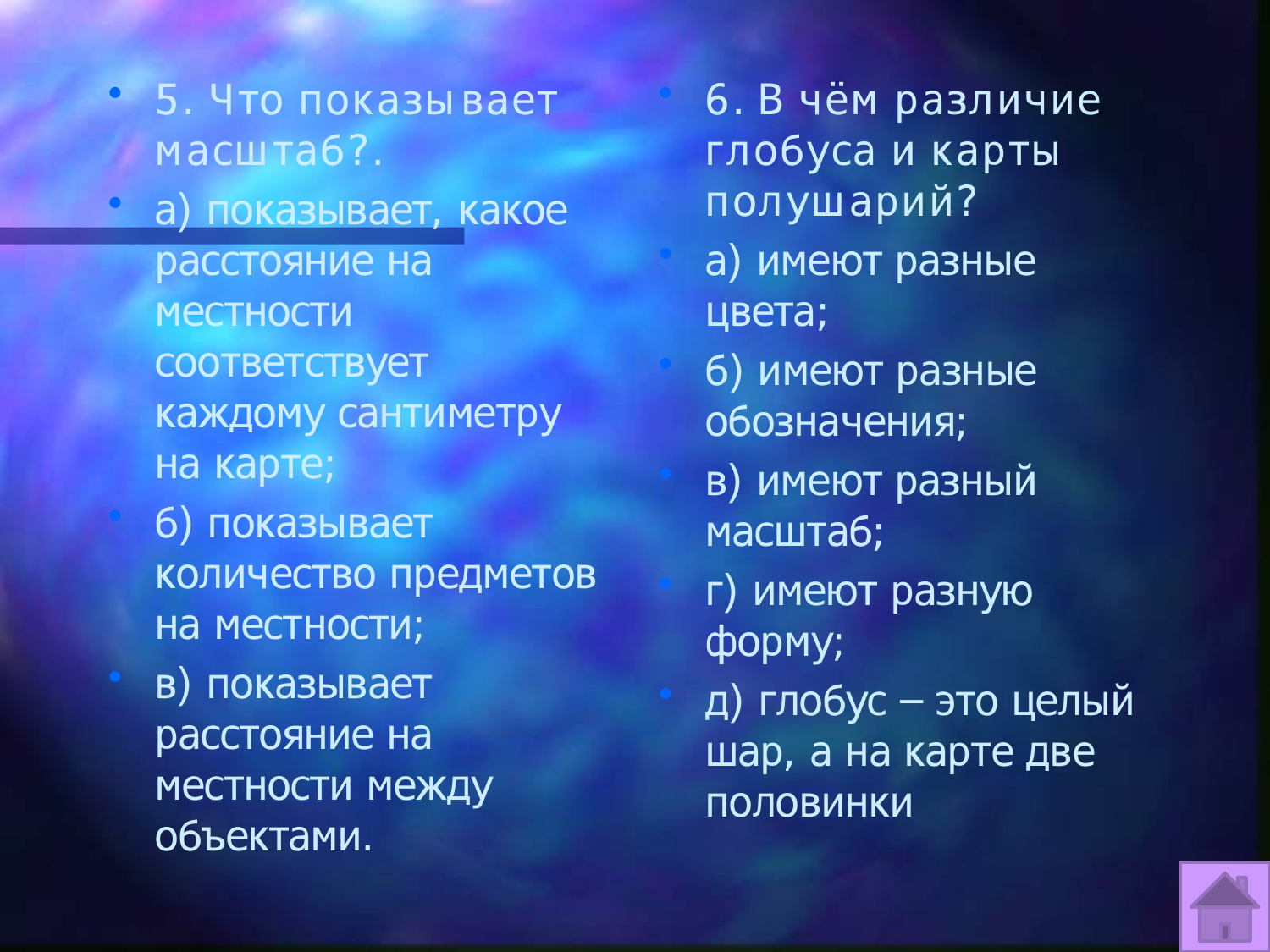

#
5. Что показывает масштаб?.
а) показывает, какое расстояние на местности соответствует каждому сантиметру на карте;
б) показывает количество предметов на местности;
в) показывает расстояние на местности между объектами.

6. В чём различие глобуса и карты полушарий?
а) имеют разные цвета;
б) имеют разные обозначения;
в) имеют разный масштаб;
г) имеют разную форму;
д) глобус – это целый шар, а на карте две половинки